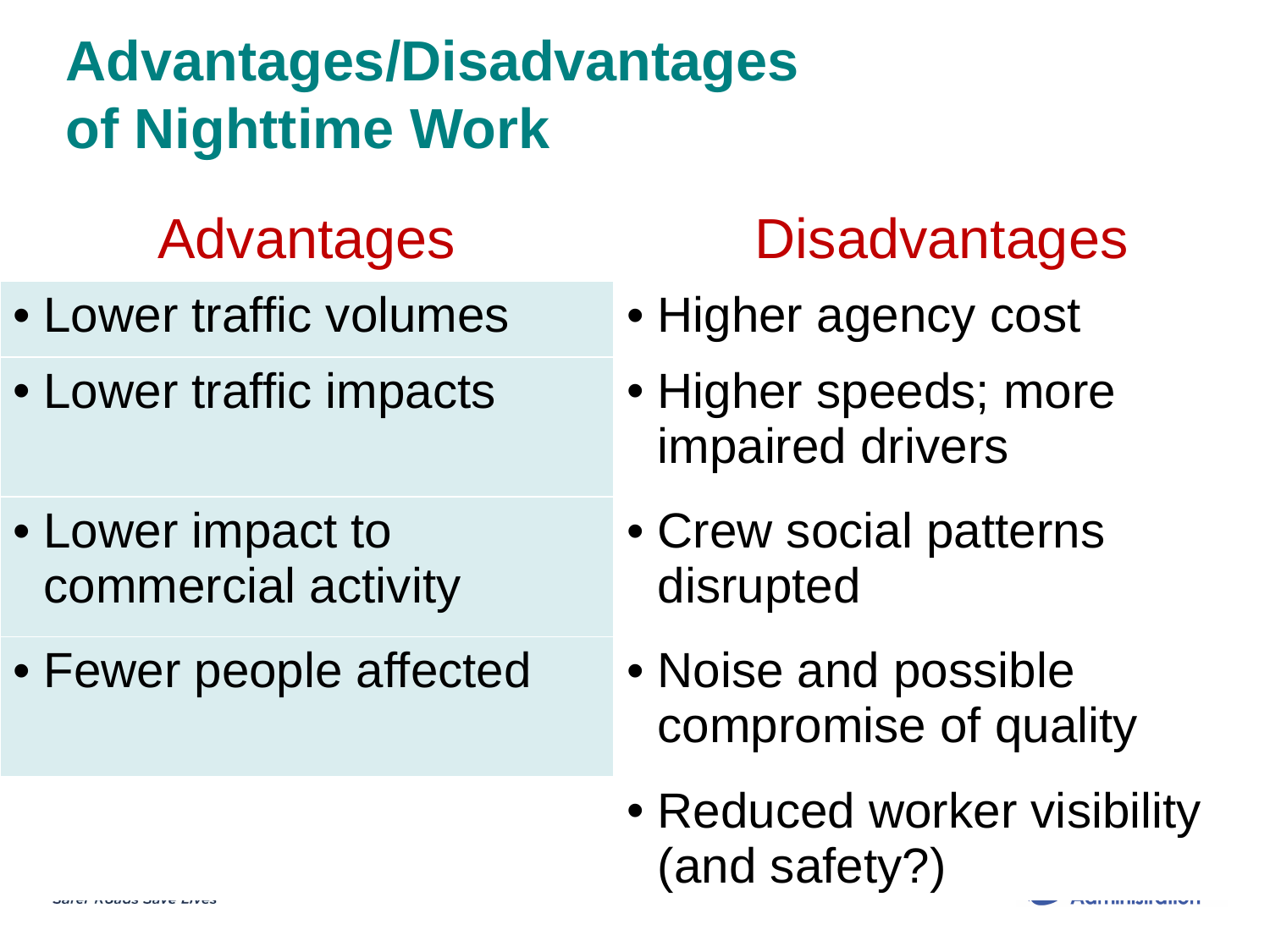

# Advantages/Disadvantages of Nighttime Work
| Advantages | Disadvantages |
| --- | --- |
| Lower traffic volumes | Higher agency cost |
| Lower traffic impacts | Higher speeds; more impaired drivers |
| Lower impact to commercial activity | Crew social patterns disrupted |
| Fewer people affected | Noise and possible compromise of quality |
|  | Reduced worker visibility (and safety?) |